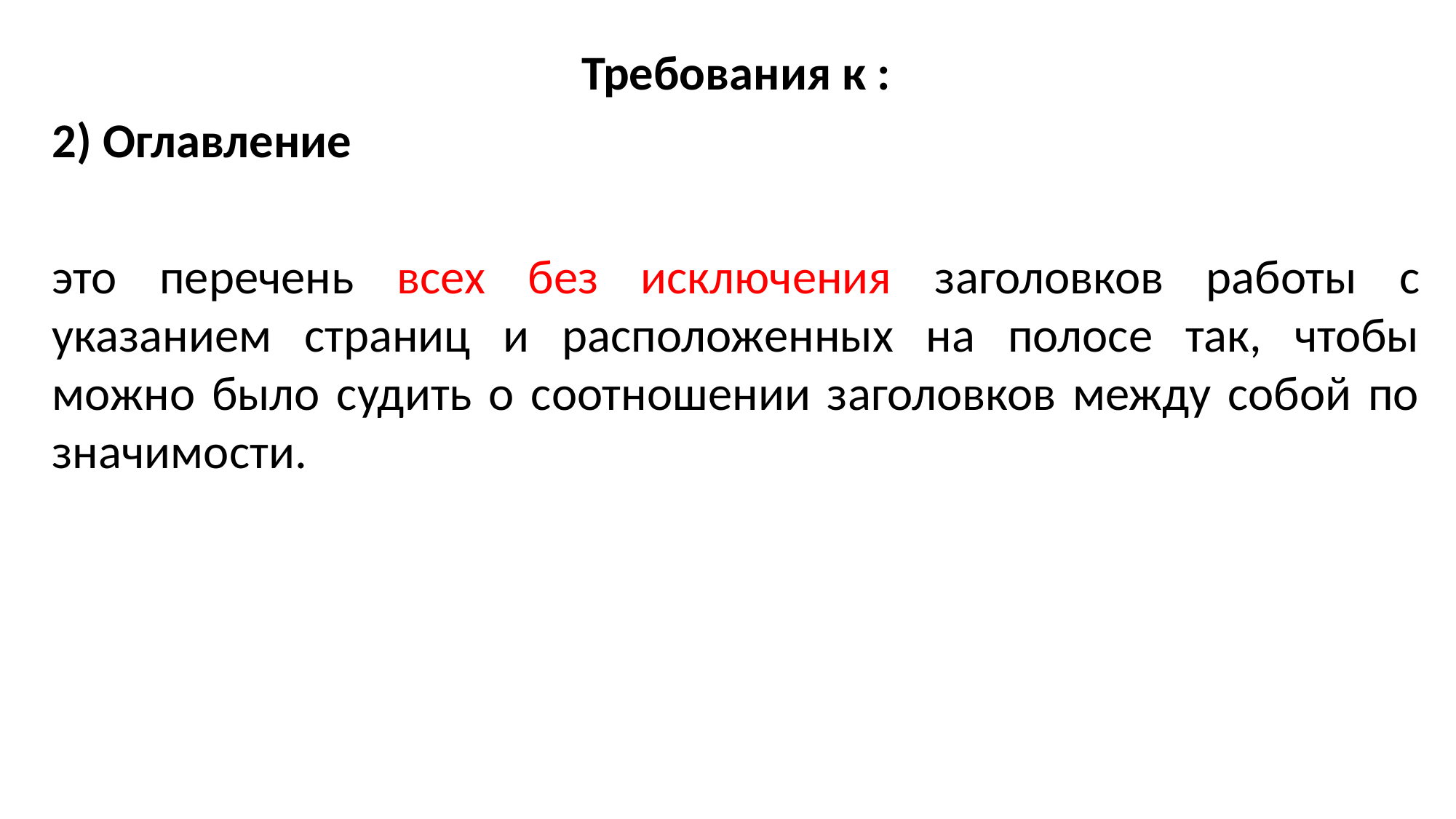

Требования к :
2) Оглавление

это перечень всех без исключения заголовков работы с указанием страниц и расположенных на полосе так, чтобы можно было судить о соотношении заголовков между собой по значимости.

#